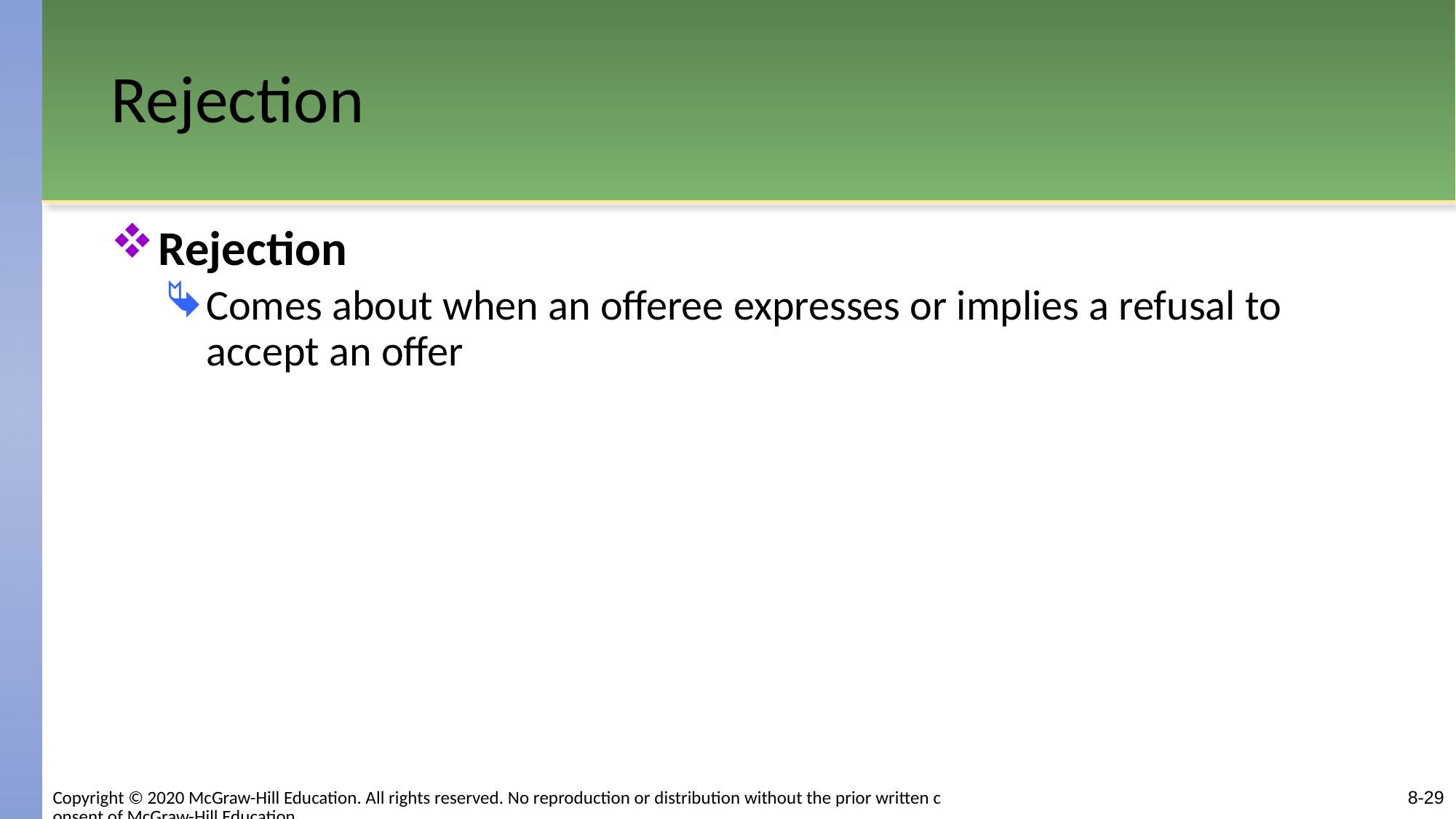

# Rejection
Rejection
Comes about when an offeree expresses or implies a refusal to accept an offer

8-29
Copyright © 2020 McGraw-Hill Education. All rights reserved. No reproduction or distribution without the prior written consent of McGraw-Hill Education.